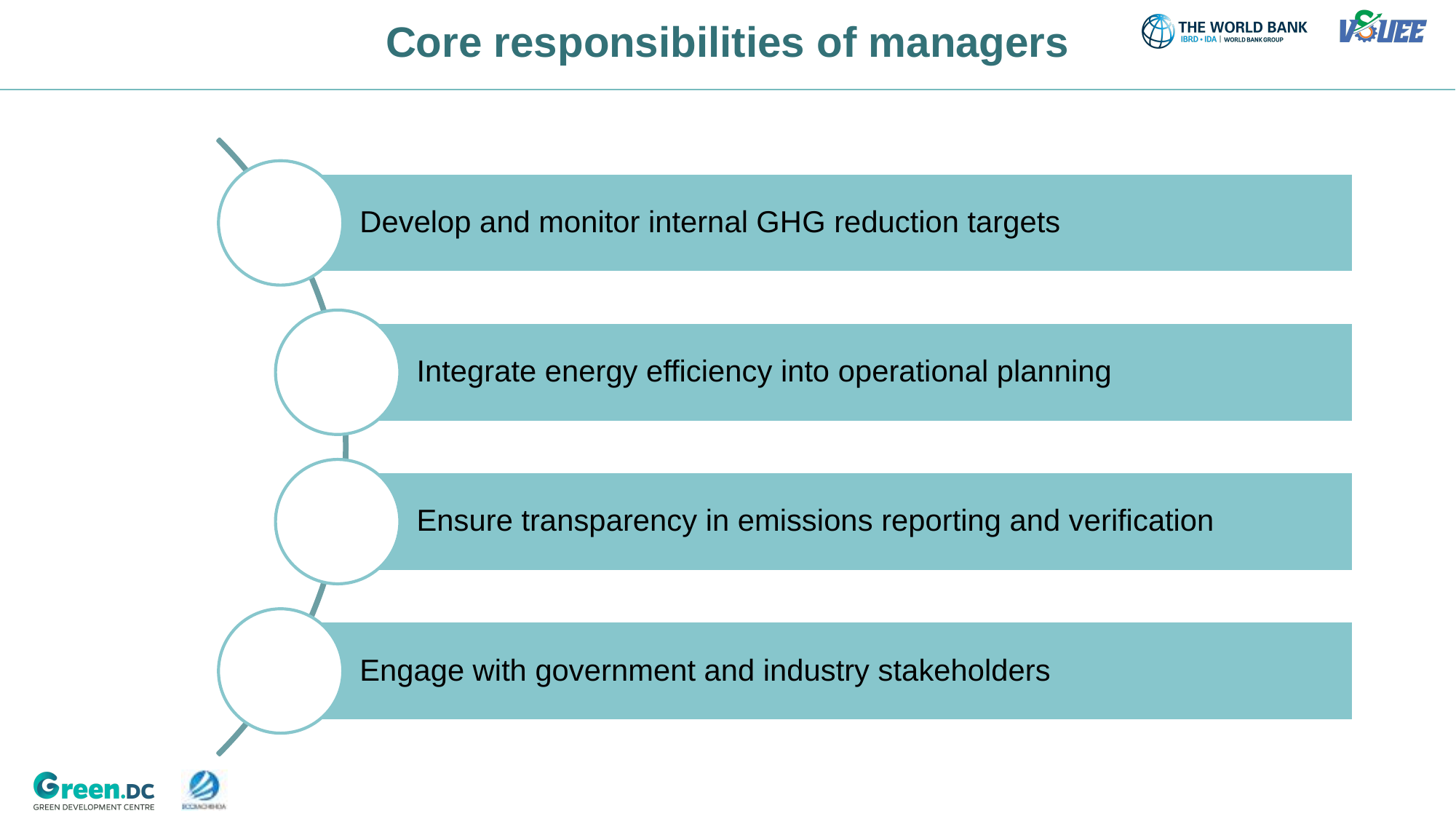

# Core responsibilities of managers
Develop and monitor internal GHG reduction targets
Integrate energy efficiency into operational planning
Ensure transparency in emissions reporting and verification
Engage with government and industry stakeholders